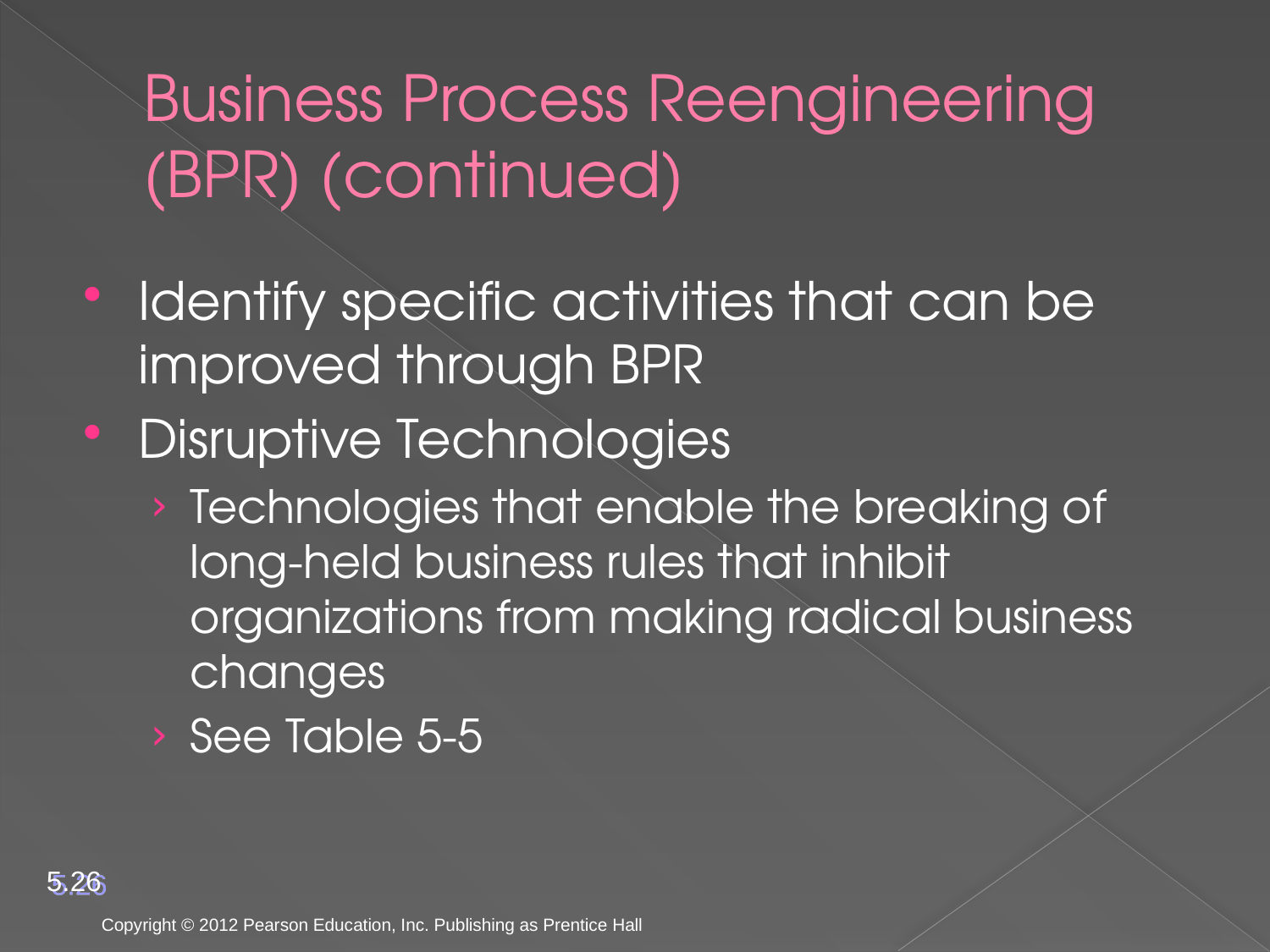

# Business Process Reengineering (BPR) (continued)
Identify specific activities that can be improved through BPR
Disruptive Technologies
Technologies that enable the breaking of long-held business rules that inhibit organizations from making radical business changes
See Table 5-5
5.26
Copyright © 2012 Pearson Education, Inc. Publishing as Prentice Hall